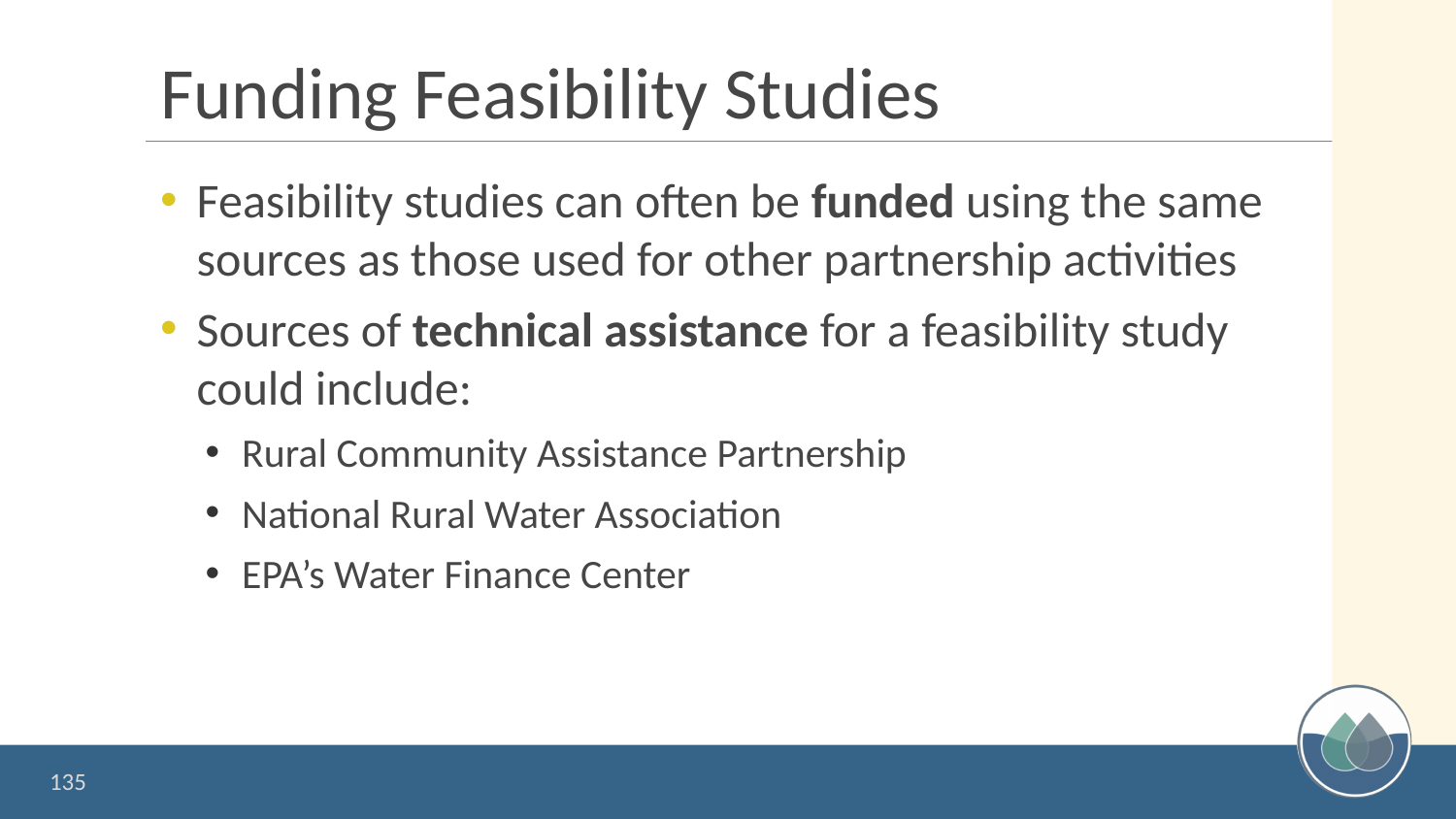

# Funding Feasibility Studies
Feasibility studies can often be funded using the same sources as those used for other partnership activities
Sources of technical assistance for a feasibility study could include:
Rural Community Assistance Partnership
National Rural Water Association
EPA’s Water Finance Center
135